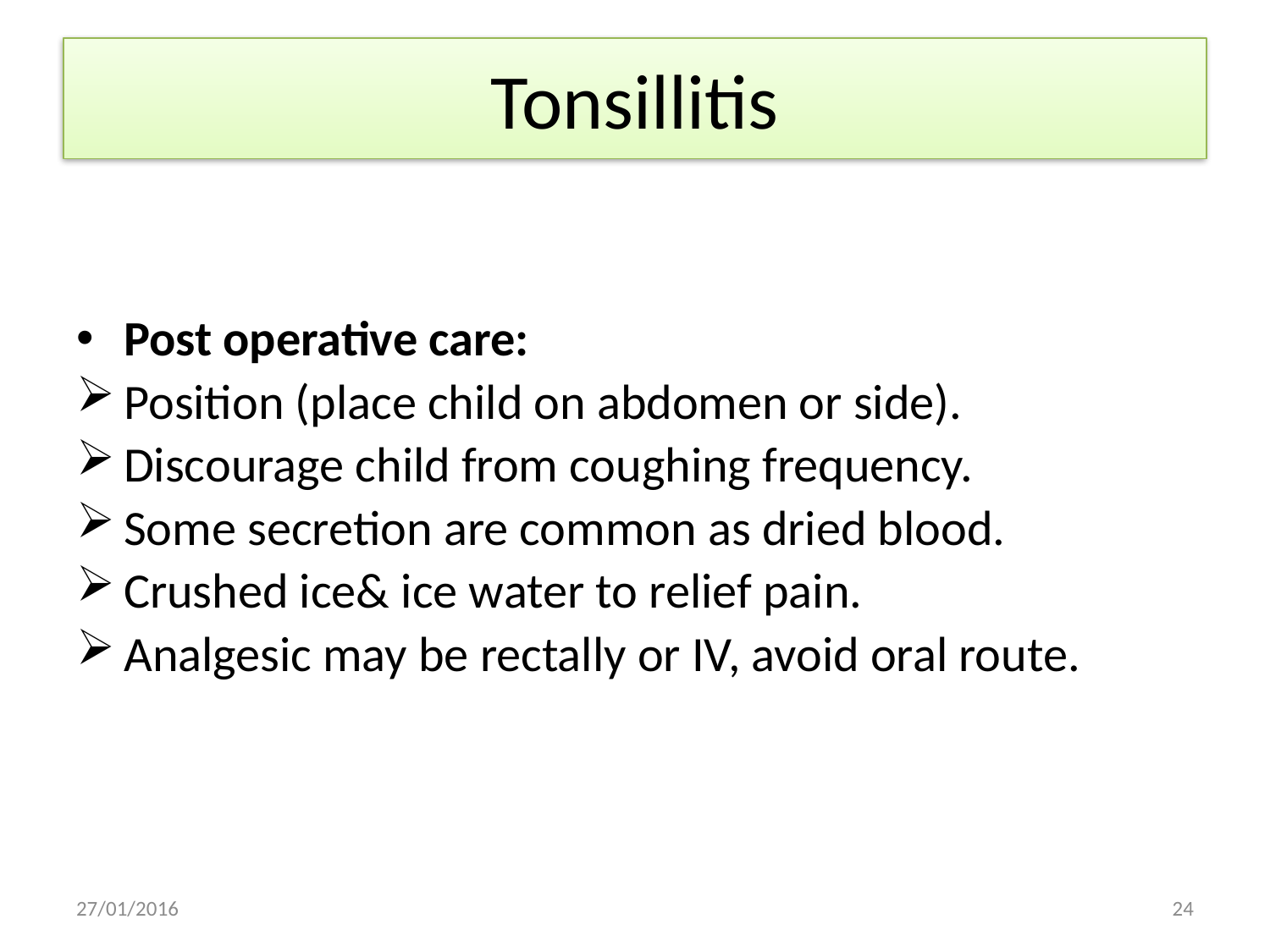

# Tonsillitis
Post operative care:
Position (place child on abdomen or side).
Discourage child from coughing frequency.
Some secretion are common as dried blood.
Crushed ice& ice water to relief pain.
Analgesic may be rectally or IV, avoid oral route.

27/01/2016
24